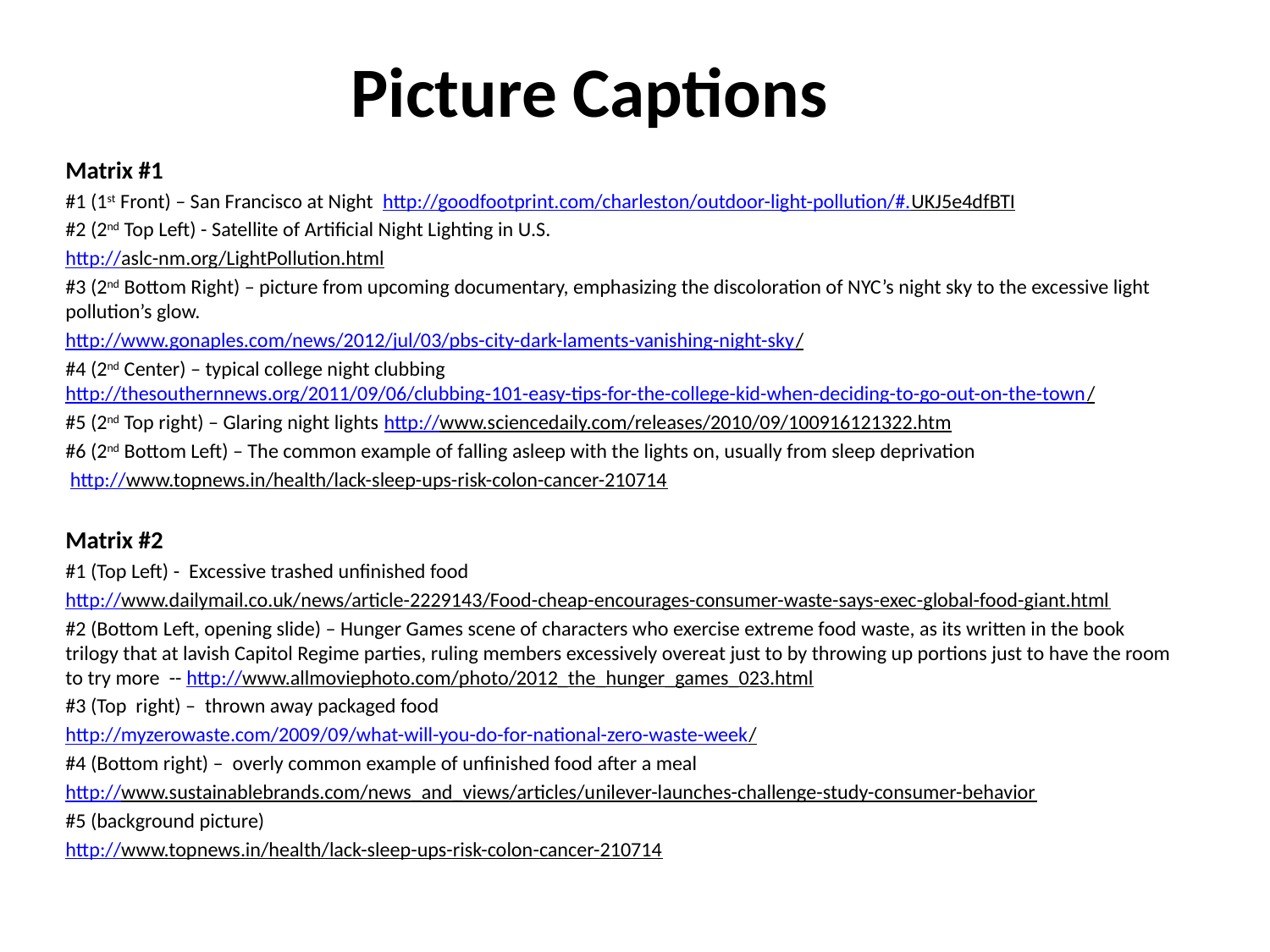

Picture Captions
Matrix #1
#1 (1st Front) – San Francisco at Night  http://goodfootprint.com/charleston/outdoor-light-pollution/#.UKJ5e4dfBTI
#2 (2nd Top Left) - Satellite of Artificial Night Lighting in U.S.
http://aslc-nm.org/LightPollution.html
#3 (2nd Bottom Right) – picture from upcoming documentary, emphasizing the discoloration of NYC’s night sky to the excessive light pollution’s glow.
http://www.gonaples.com/news/2012/jul/03/pbs-city-dark-laments-vanishing-night-sky/
#4 (2nd Center) – typical college night clubbing http://thesouthernnews.org/2011/09/06/clubbing-101-easy-tips-for-the-college-kid-when-deciding-to-go-out-on-the-town/
#5 (2nd Top right) – Glaring night lights http://www.sciencedaily.com/releases/2010/09/100916121322.htm
#6 (2nd Bottom Left) – The common example of falling asleep with the lights on, usually from sleep deprivation
 http://www.topnews.in/health/lack-sleep-ups-risk-colon-cancer-210714

Matrix #2
#1 (Top Left) -  Excessive trashed unfinished food
http://www.dailymail.co.uk/news/article-2229143/Food-cheap-encourages-consumer-waste-says-exec-global-food-giant.html
#2 (Bottom Left, opening slide) – Hunger Games scene of characters who exercise extreme food waste, as its written in the book trilogy that at lavish Capitol Regime parties, ruling members excessively overeat just to by throwing up portions just to have the room to try more  -- http://www.allmoviephoto.com/photo/2012_the_hunger_games_023.html
#3 (Top  right) –  thrown away packaged food
http://myzerowaste.com/2009/09/what-will-you-do-for-national-zero-waste-week/
#4 (Bottom right) –  overly common example of unfinished food after a meal
http://www.sustainablebrands.com/news_and_views/articles/unilever-launches-challenge-study-consumer-behavior
#5 (background picture)
http://www.topnews.in/health/lack-sleep-ups-risk-colon-cancer-210714